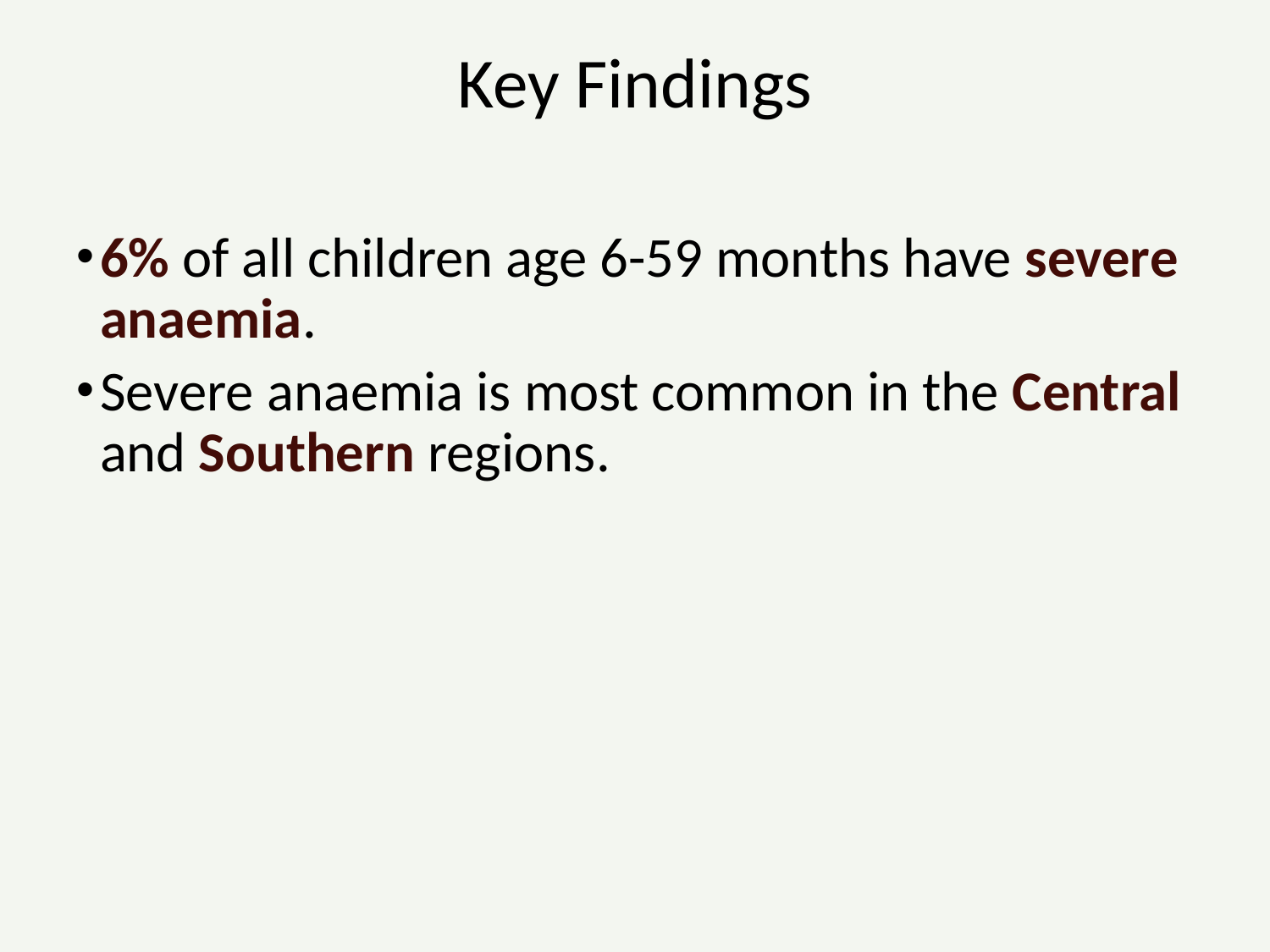

# Key Findings
6% of all children age 6-59 months have severe anaemia.
Severe anaemia is most common in the Central and Southern regions.